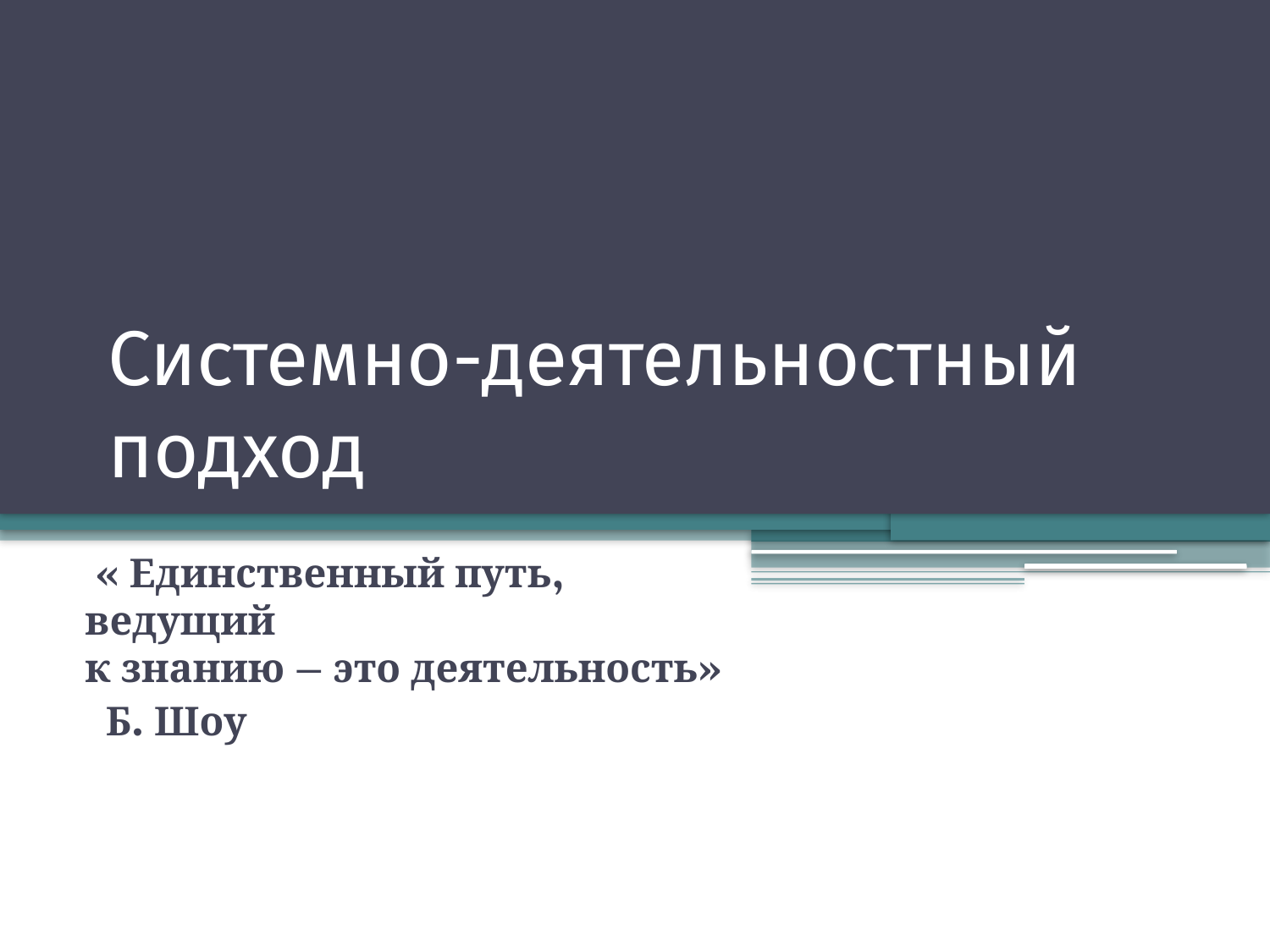

# Системно-деятельностный подход
 « Единственный путь, ведущий
к знанию – это деятельность»
  Б. Шоу